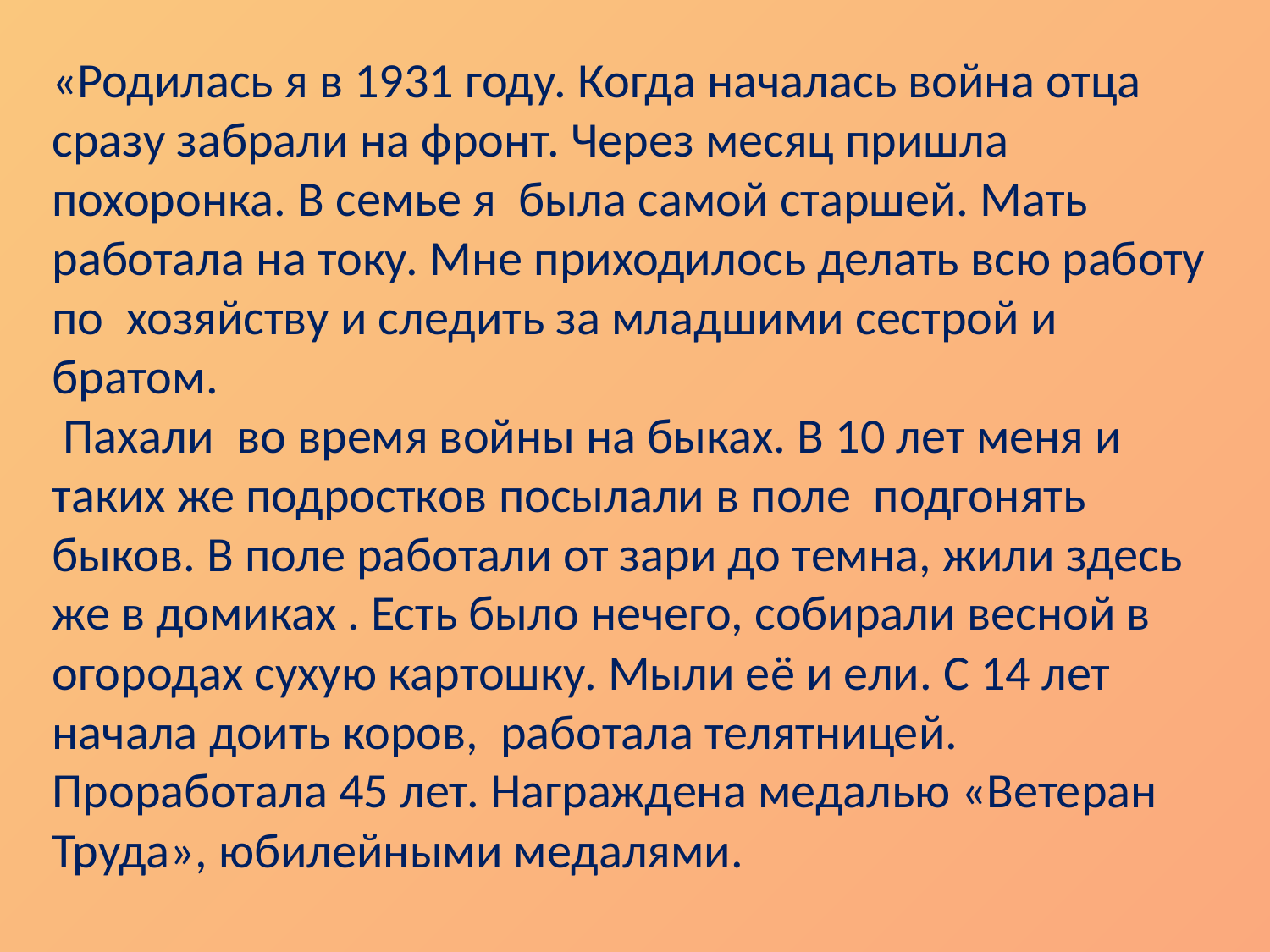

«Родилась я в 1931 году. Когда началась война отца сразу забрали на фронт. Через месяц пришла похоронка. В семье я  была самой старшей. Мать работала на току. Мне приходилось делать всю работу по  хозяйству и следить за младшими сестрой и братом.
 Пахали  во время войны на быках. В 10 лет меня и таких же подростков посылали в поле  подгонять быков. В поле работали от зари до темна, жили здесь же в домиках . Есть было нечего, собирали весной в огородах сухую картошку. Мыли её и ели. С 14 лет  начала доить коров,  работала телятницей. Проработала 45 лет. Награждена медалью «Ветеран Труда», юбилейными медалями.